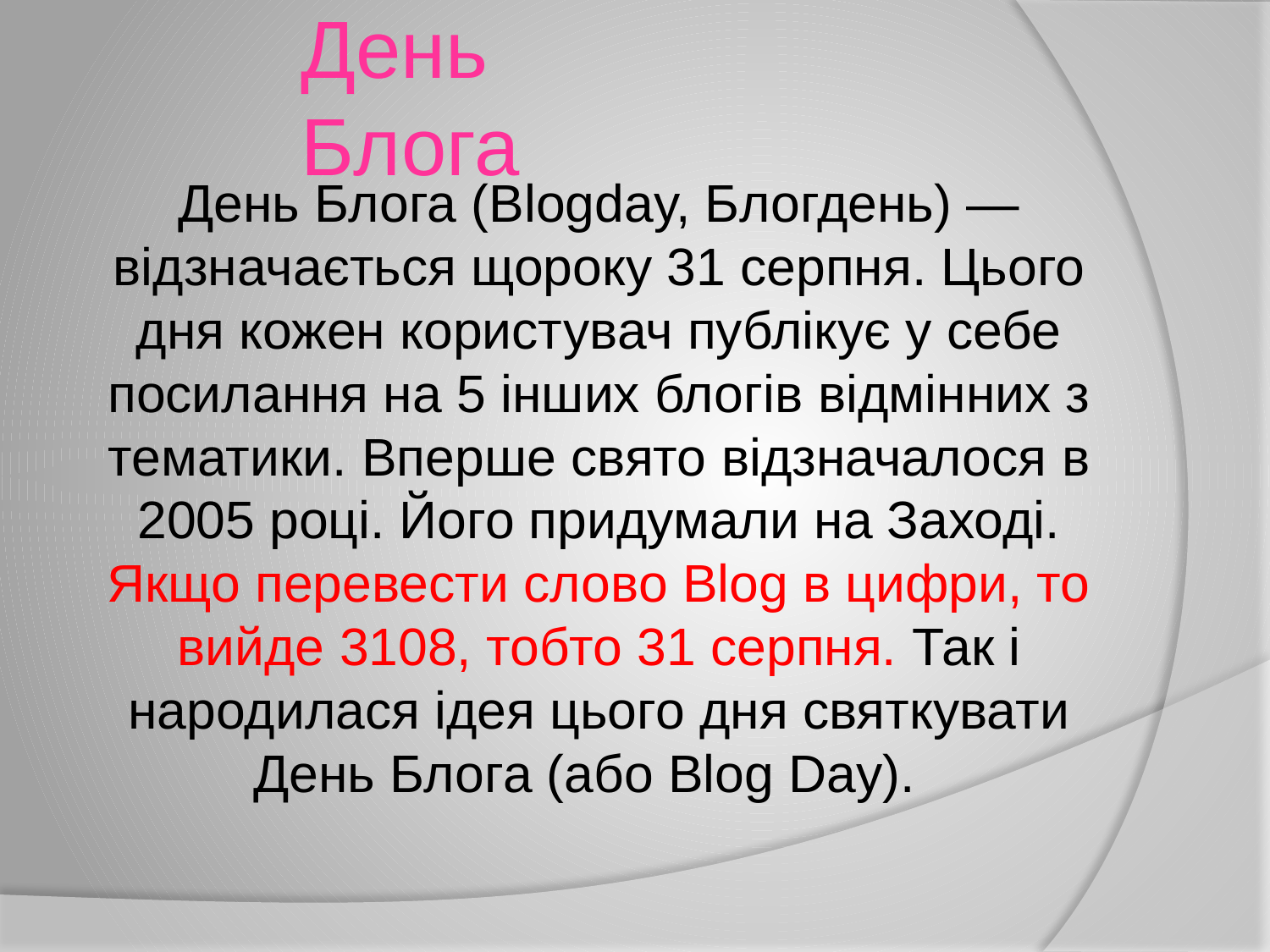

# День Блога
	День Блога (Blogday, Блогдень) — відзначається щороку 31 серпня. Цього дня кожен користувач публікує у себе посилання на 5 інших блогів відмінних з тематики. Вперше свято відзначалося в 2005 році. Його придумали на Заході. Якщо перевести слово Blog в цифри, то вийде 3108, тобто 31 серпня. Так і народилася ідея цього дня святкувати День Блога (або Blog Day).